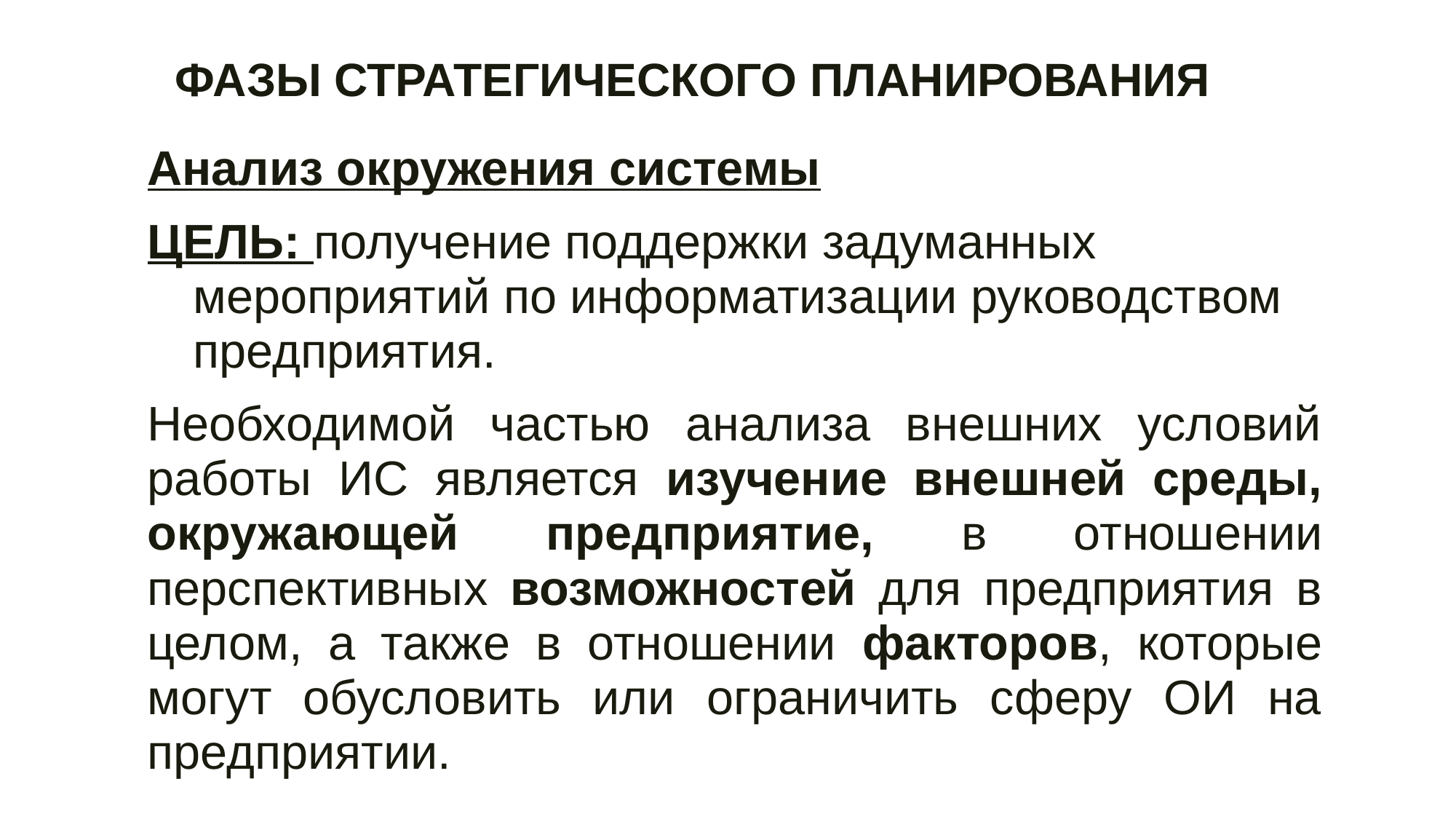

# ФАЗЫ СТРАТЕГИЧЕСКОГО ПЛАНИРОВАНИЯ
Анализ окружения системы
ЦЕЛЬ: получение поддержки задуманных мероприятий по информатизации руководством предприятия.
Необходимой частью анализа внешних условий работы ИС является изучение внешней среды, окружающей предприятие, в отношении перспективных возможностей для предприятия в целом, а также в отношении факторов, которые могут обусловить или ограничить сферу ОИ на предприятии.